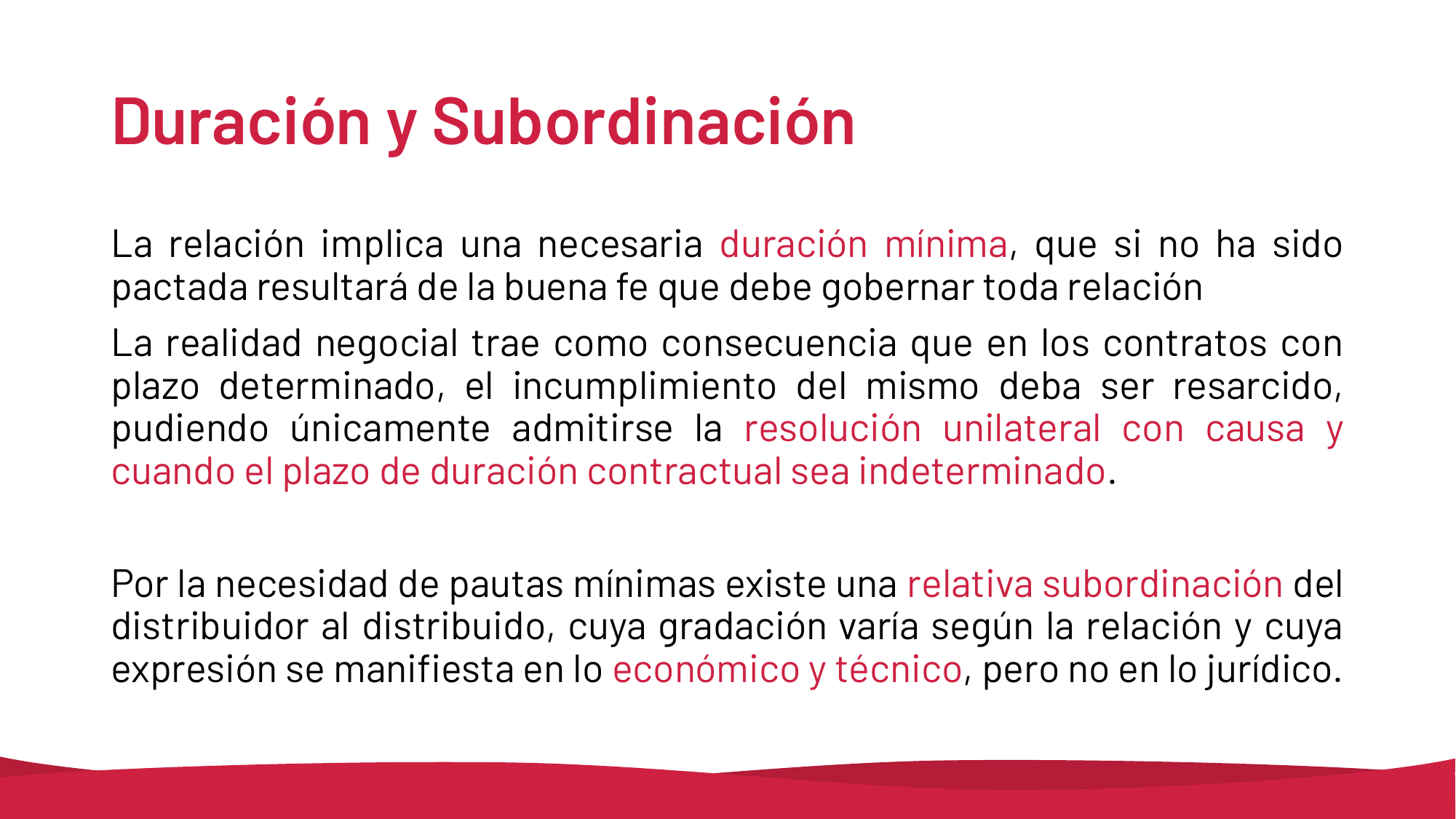

# Duración y Subordinación
La relación implica una necesaria duración mínima, que si no ha sido pactada resultará de la buena fe que debe gobernar toda relación
La realidad negocial trae como consecuencia que en los contratos con plazo determinado, el incumplimiento del mismo deba ser resarcido, pudiendo únicamente admitirse la resolución unilateral con causa y cuando el plazo de duración contractual sea indeterminado.

Por la necesidad de pautas mínimas existe una relativa subordinación del distribuidor al distribuido, cuya gradación varía según la relación y cuya expresión se manifiesta en lo económico y técnico, pero no en lo jurídico.